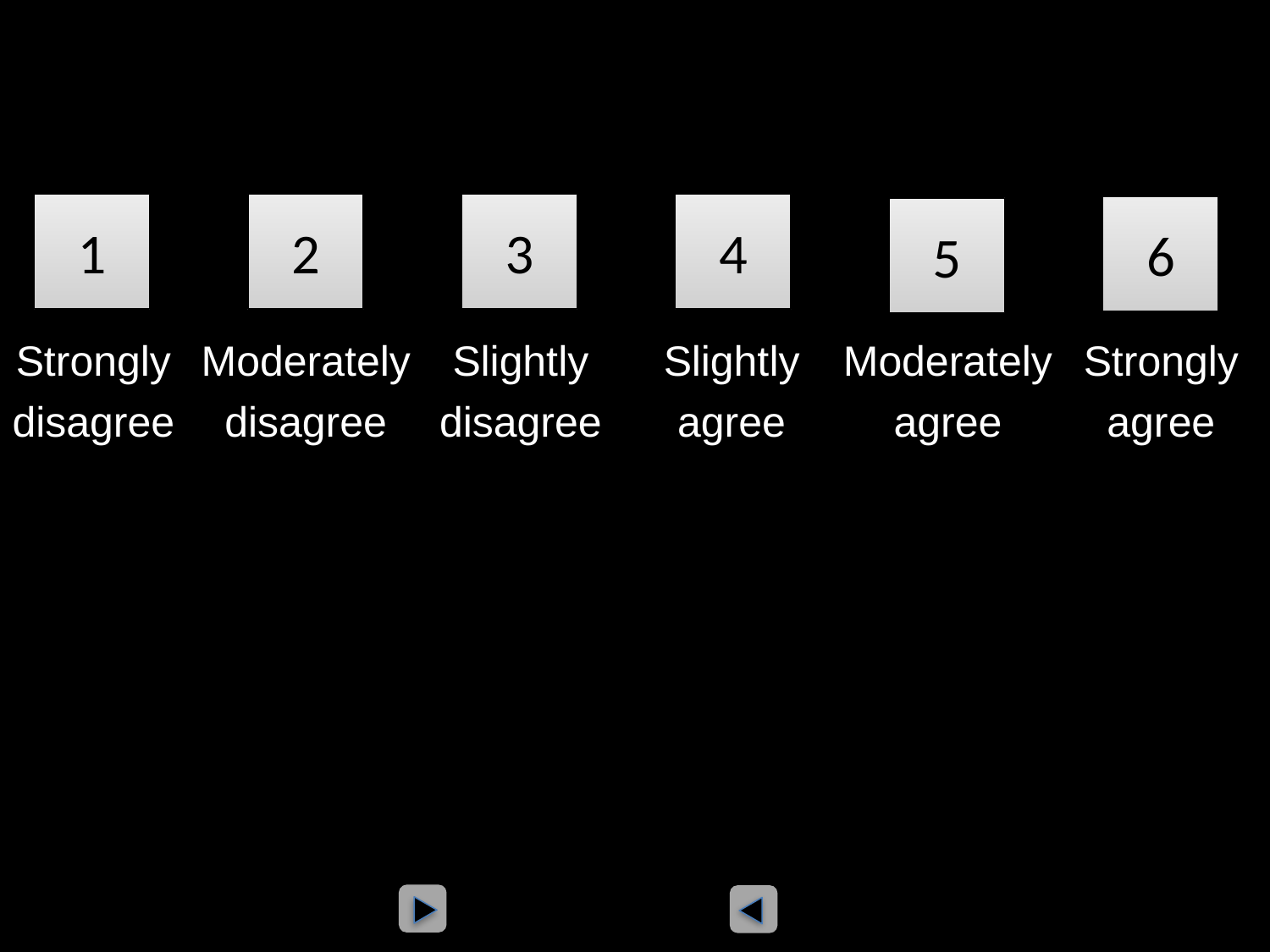

1
2
3
4
6
5
Strongly
disagree
Moderately
disagree
Slightly
disagree
Slightly
agree
Moderately
agree
Strongly
agree